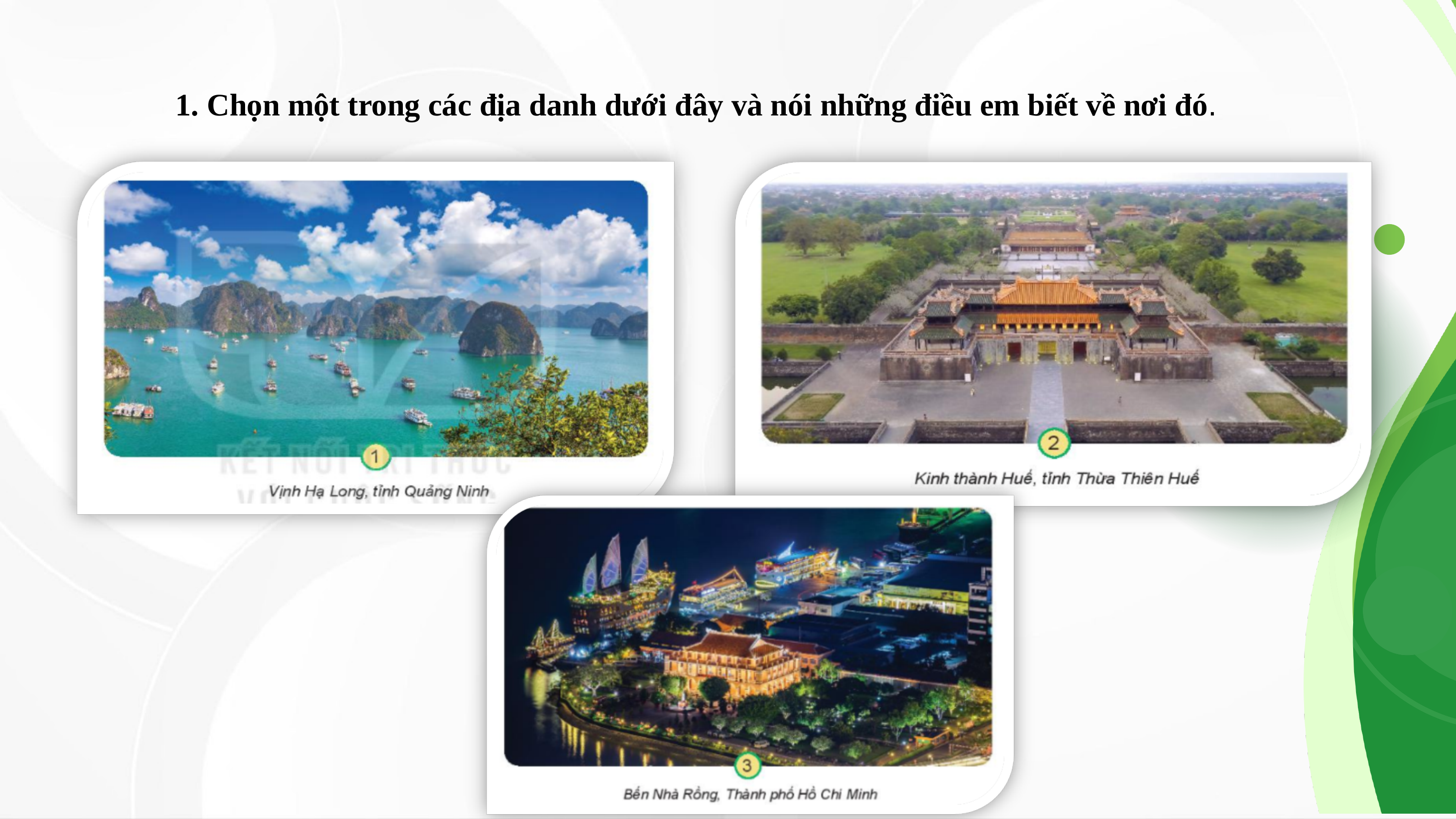

1. Chọn một trong các địa danh dưới đây và nói những điều em biết về nơi đó.